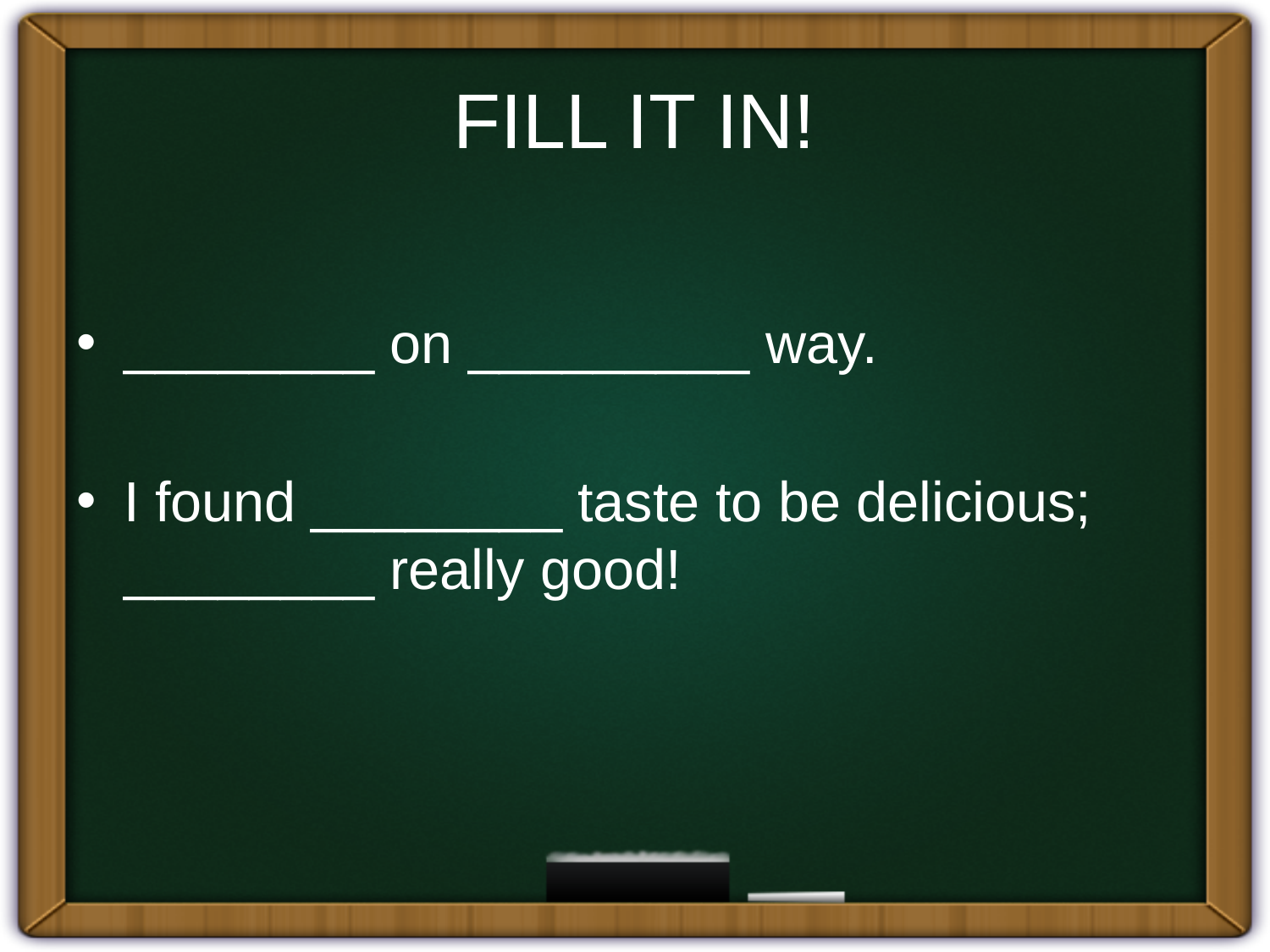

# FILL IT IN!

________ on _________ way.

I found ________ taste to be delicious; ________ really good!